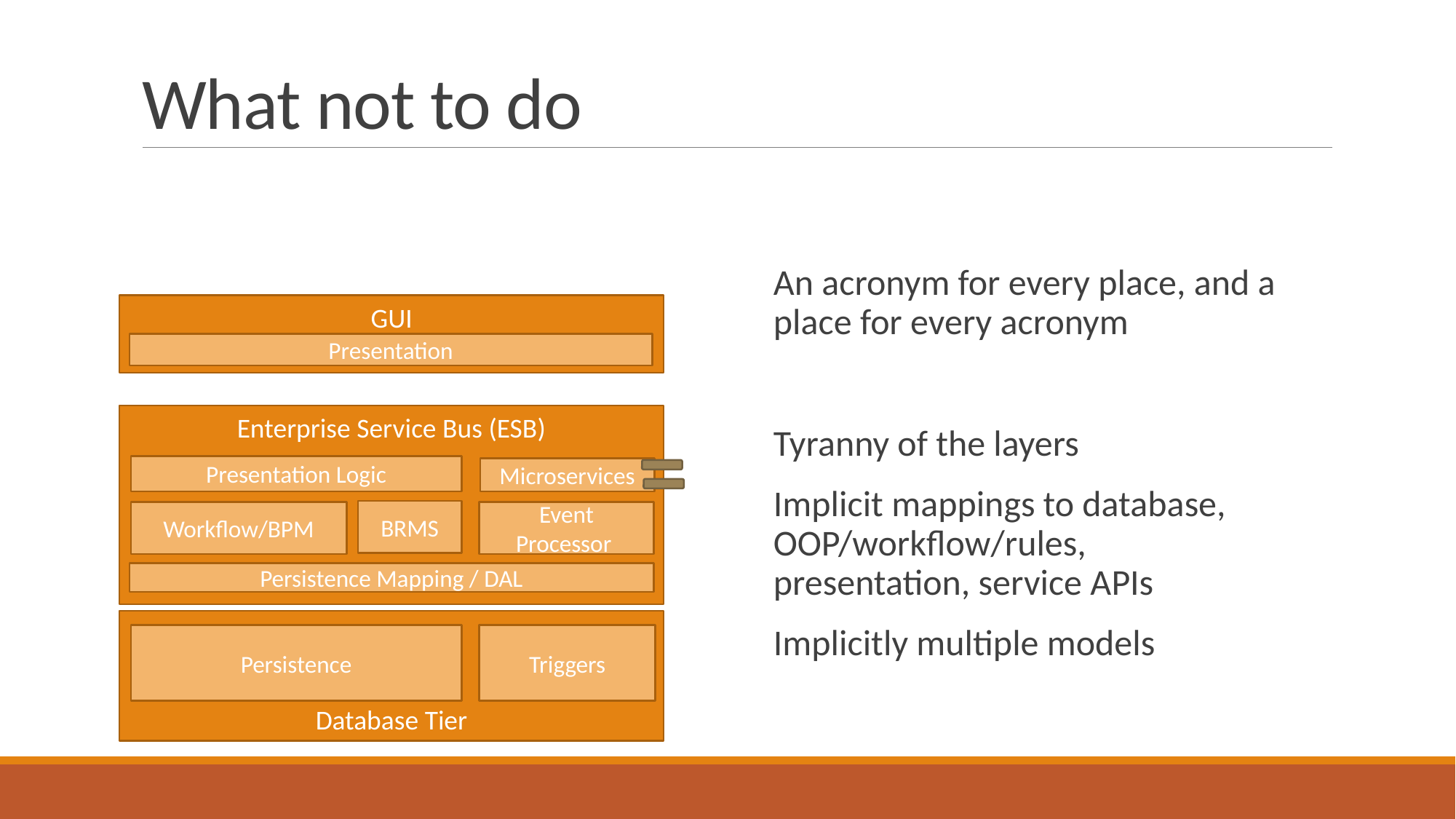

# What not to do
An acronym for every place, and a place for every acronym

Tyranny of the layers
Implicit mappings to database, OOP/workflow/rules, presentation, service APIs
Implicitly multiple models
GUI
Presentation
Enterprise Service Bus (ESB)
Presentation Logic
Microservices

BRMS
Workflow/BPM
Event Processor
Persistence Mapping / DAL
Database Tier
Persistence
Triggers